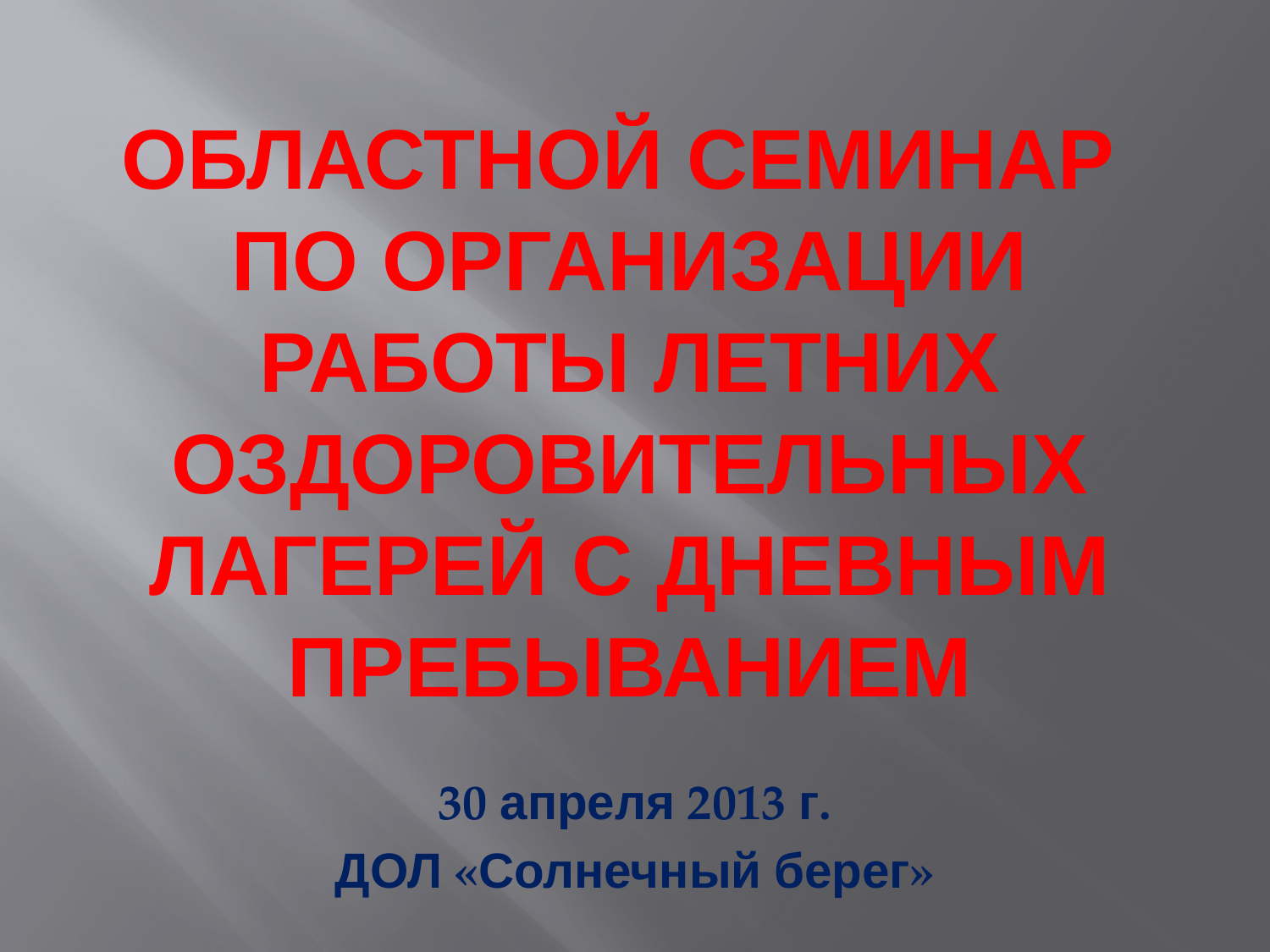

# Областной семинар по организации работы летних оздоровительных лагерей с дневным пребыванием
30 апреля 2013 г.
ДОЛ «Солнечный берег»